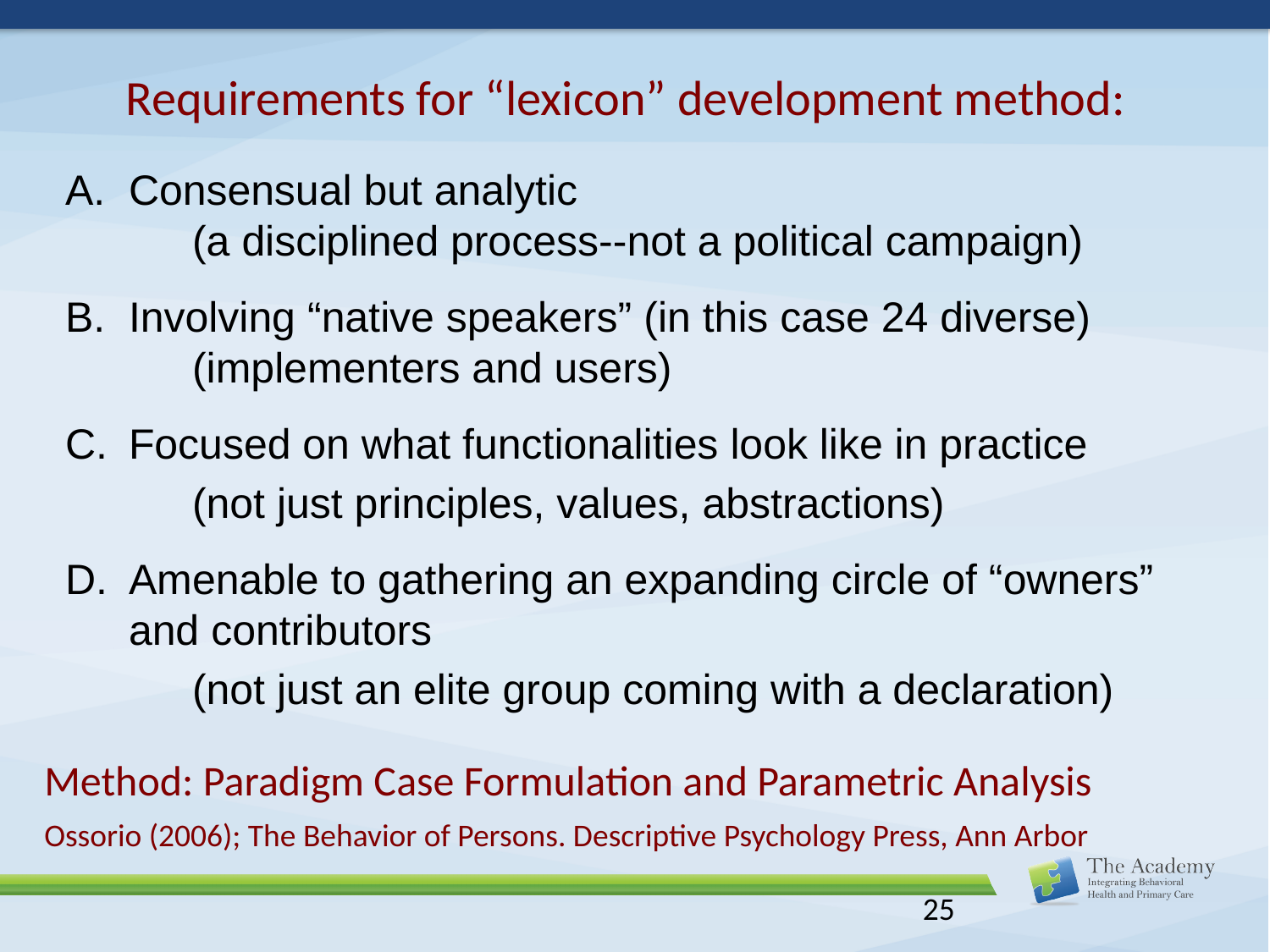

Requirements for “lexicon” development method:
Consensual but analytic
(a disciplined process--not a political campaign)
Involving “native speakers” (in this case 24 diverse)
(implementers and users)
Focused on what functionalities look like in practice
(not just principles, values, abstractions)
Amenable to gathering an expanding circle of “owners” and contributors
(not just an elite group coming with a declaration)

Method: Paradigm Case Formulation and Parametric Analysis
Ossorio (2006); The Behavior of Persons. Descriptive Psychology Press, Ann Arbor
25